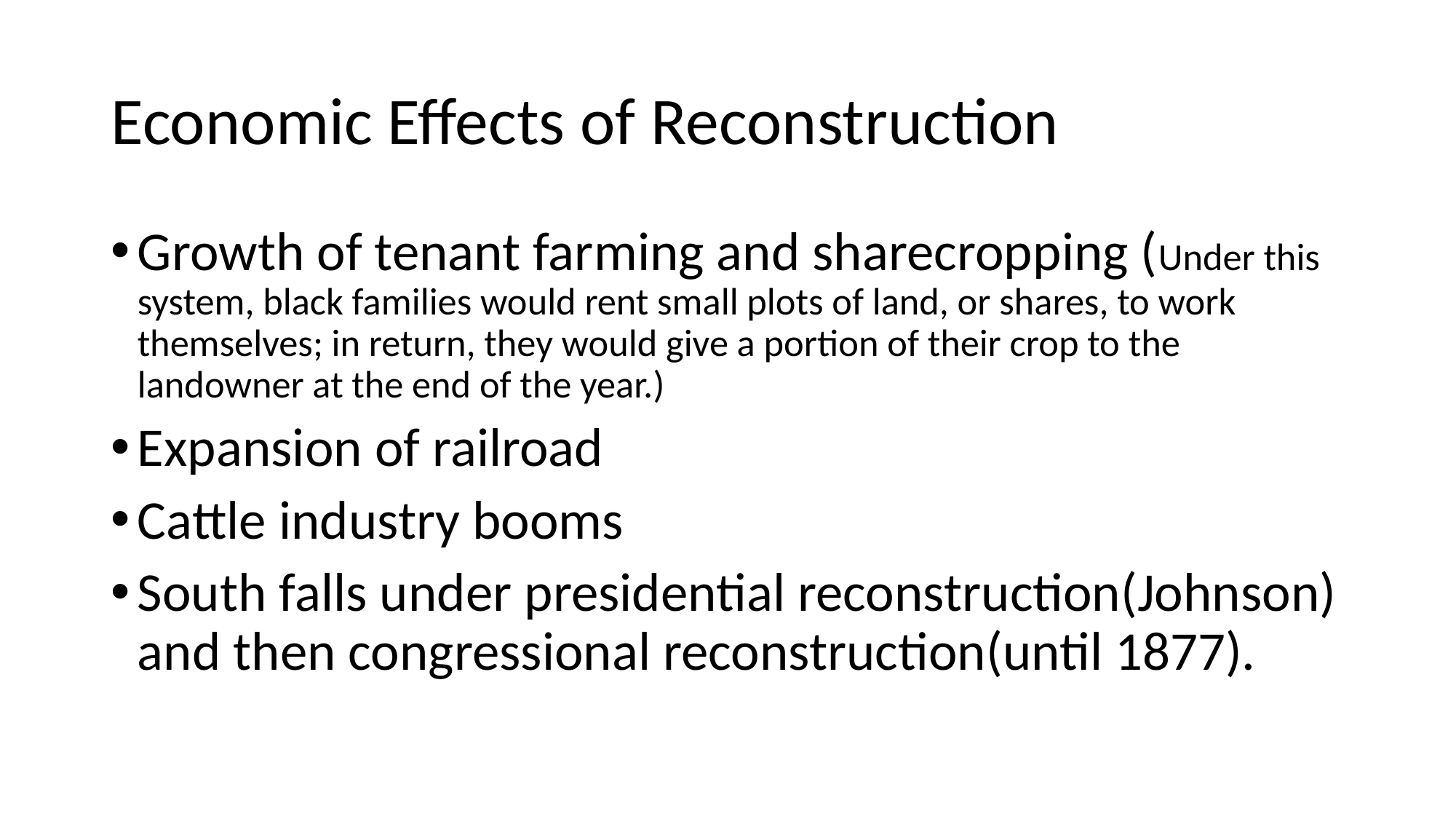

# Economic Effects of Reconstruction
Growth of tenant farming and sharecropping (Under this system, black families would rent small plots of land, or shares, to work themselves; in return, they would give a portion of their crop to the landowner at the end of the year.)
Expansion of railroad
Cattle industry booms
South falls under presidential reconstruction(Johnson) and then congressional reconstruction(until 1877).